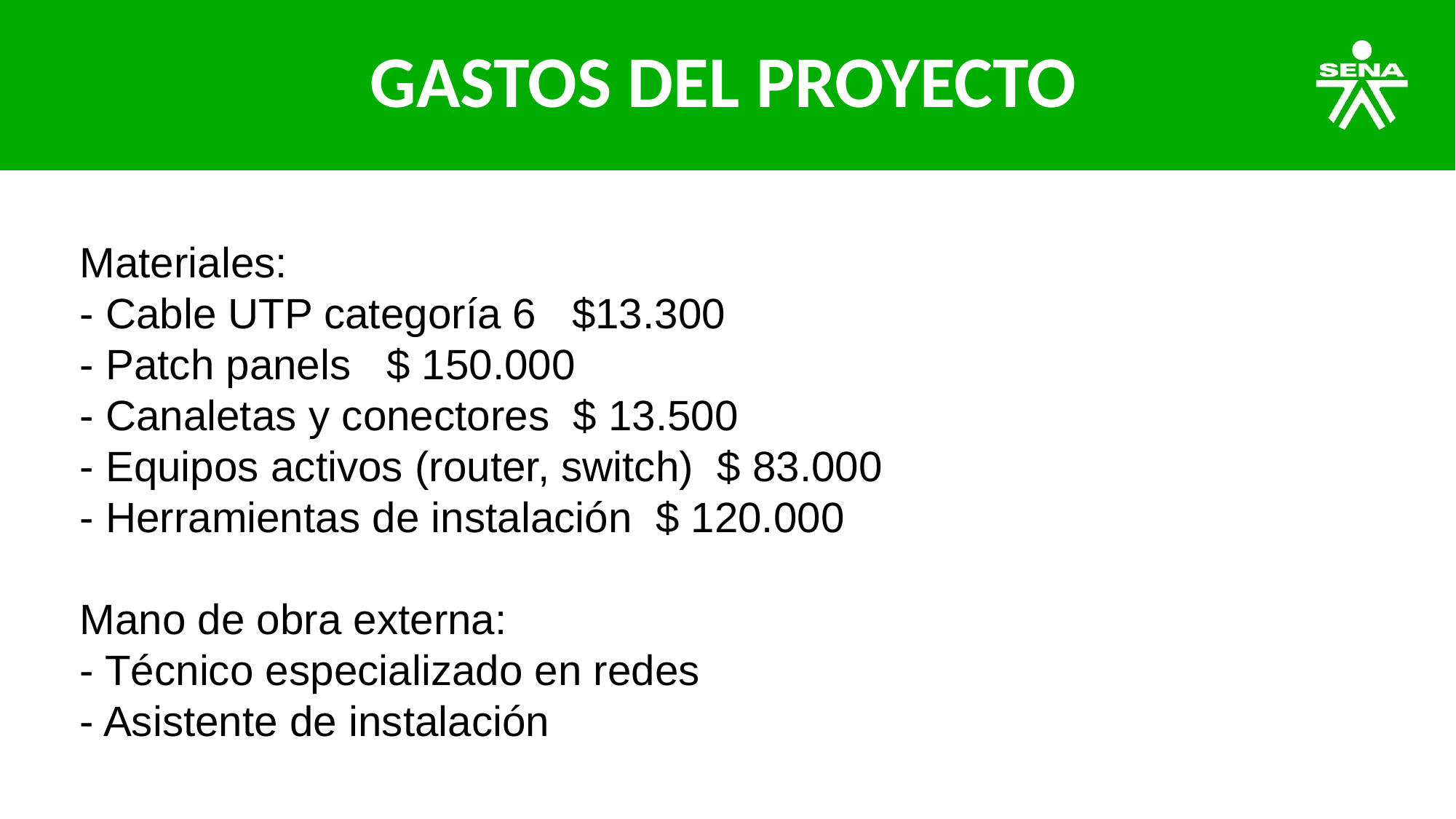

# GASTOS DEL PROYECTO
Materiales:
- Cable UTP categoría 6   $13.300
- Patch panels   $ 150.000
- Canaletas y conectores  $ 13.500
- Equipos activos (router, switch)  $ 83.000
- Herramientas de instalación  $ 120.000

Mano de obra externa:
- Técnico especializado en redes
- Asistente de instalación